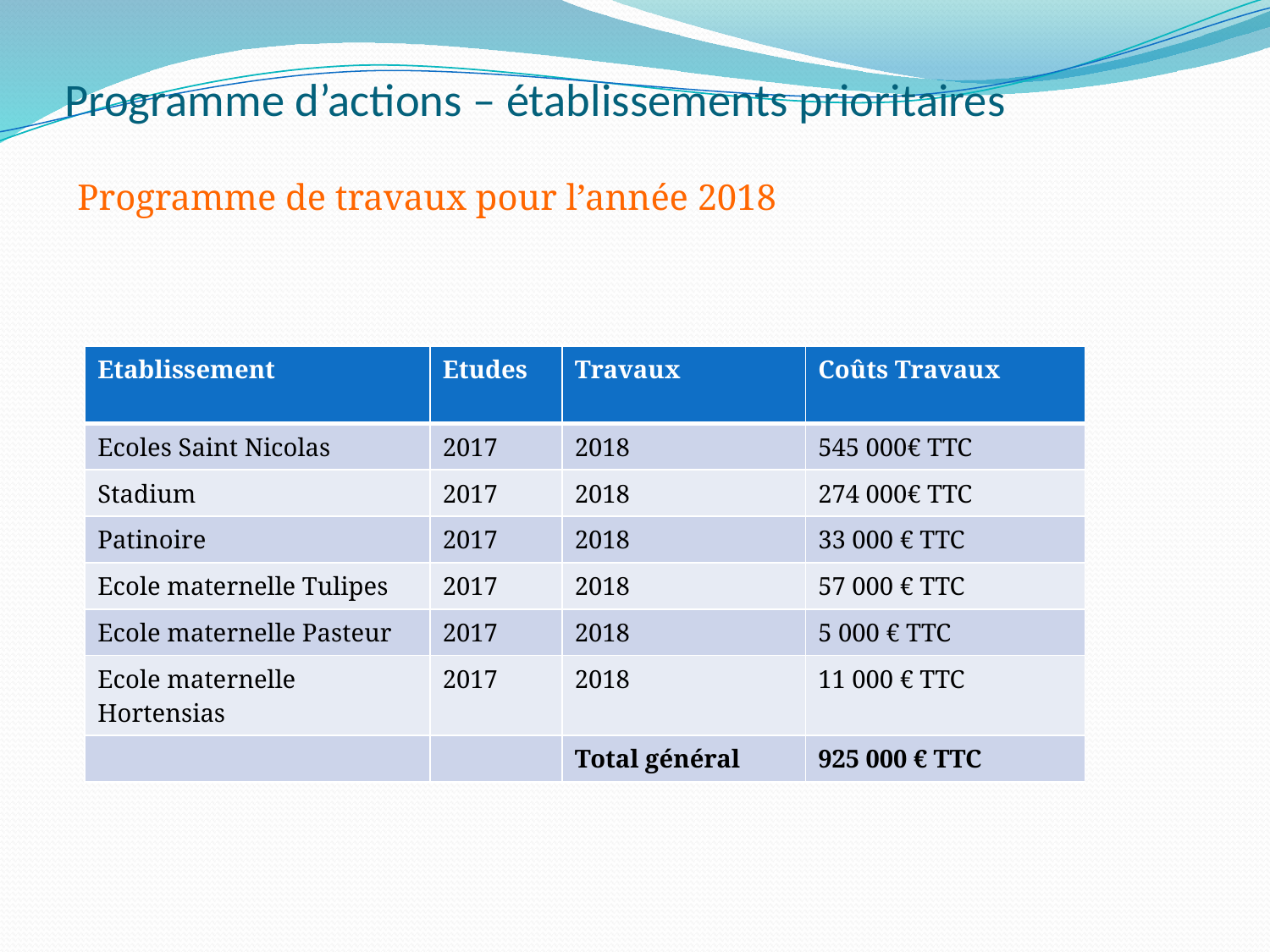

# Programme d’actions – établissements prioritaires

Programme de travaux pour l’année 2018

| Etablissement | Etudes | Travaux | Coûts Travaux |
| --- | --- | --- | --- |
| Ecoles Saint Nicolas | 2017 | 2018 | 545 000€ TTC |
| Stadium | 2017 | 2018 | 274 000€ TTC |
| Patinoire | 2017 | 2018 | 33 000 € TTC |
| Ecole maternelle Tulipes | 2017 | 2018 | 57 000 € TTC |
| Ecole maternelle Pasteur | 2017 | 2018 | 5 000 € TTC |
| Ecole maternelle Hortensias | 2017 | 2018 | 11 000 € TTC |
|  |  | Total général | 925 000 € TTC |